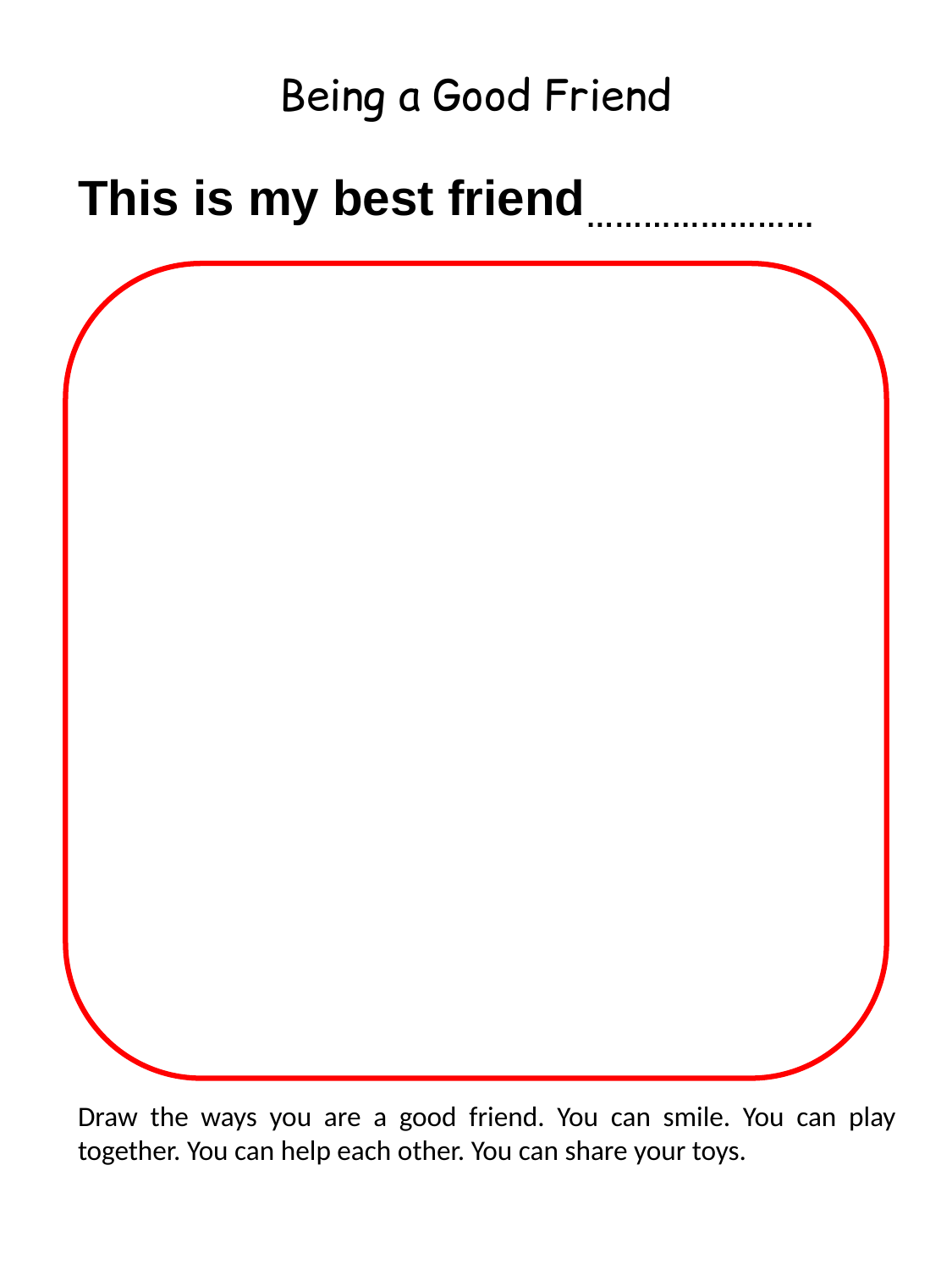

# Being a Good Friend
This is my best friend……………………

Draw the ways you are a good friend. You can smile. You can play together. You can help each other. You can share your toys.